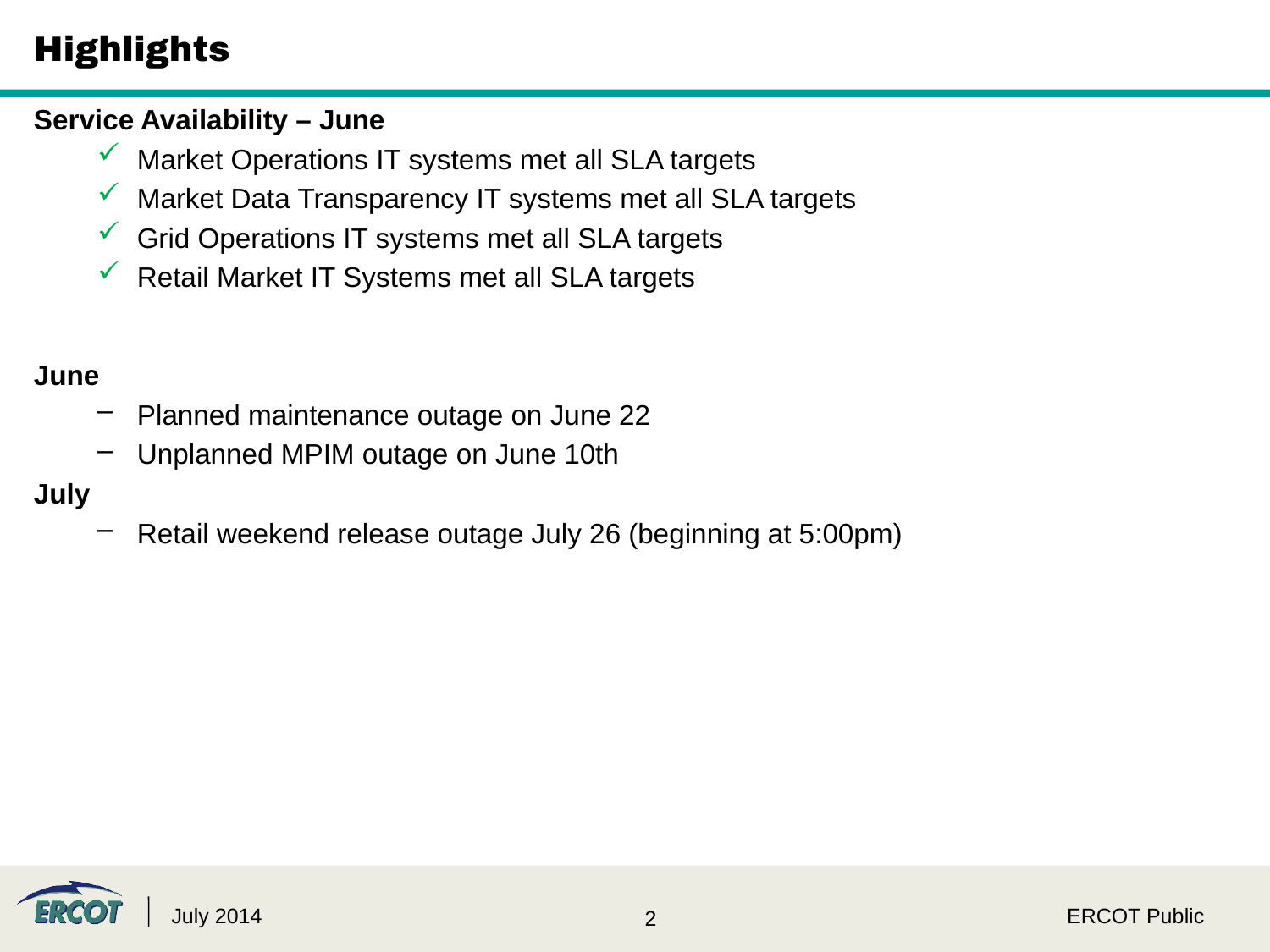

# Highlights
Service Availability – June
Market Operations IT systems met all SLA targets
Market Data Transparency IT systems met all SLA targets
Grid Operations IT systems met all SLA targets
Retail Market IT Systems met all SLA targets

June
Planned maintenance outage on June 22
Unplanned MPIM outage on June 10th
July
Retail weekend release outage July 26 (beginning at 5:00pm)

July 2014
ERCOT Public